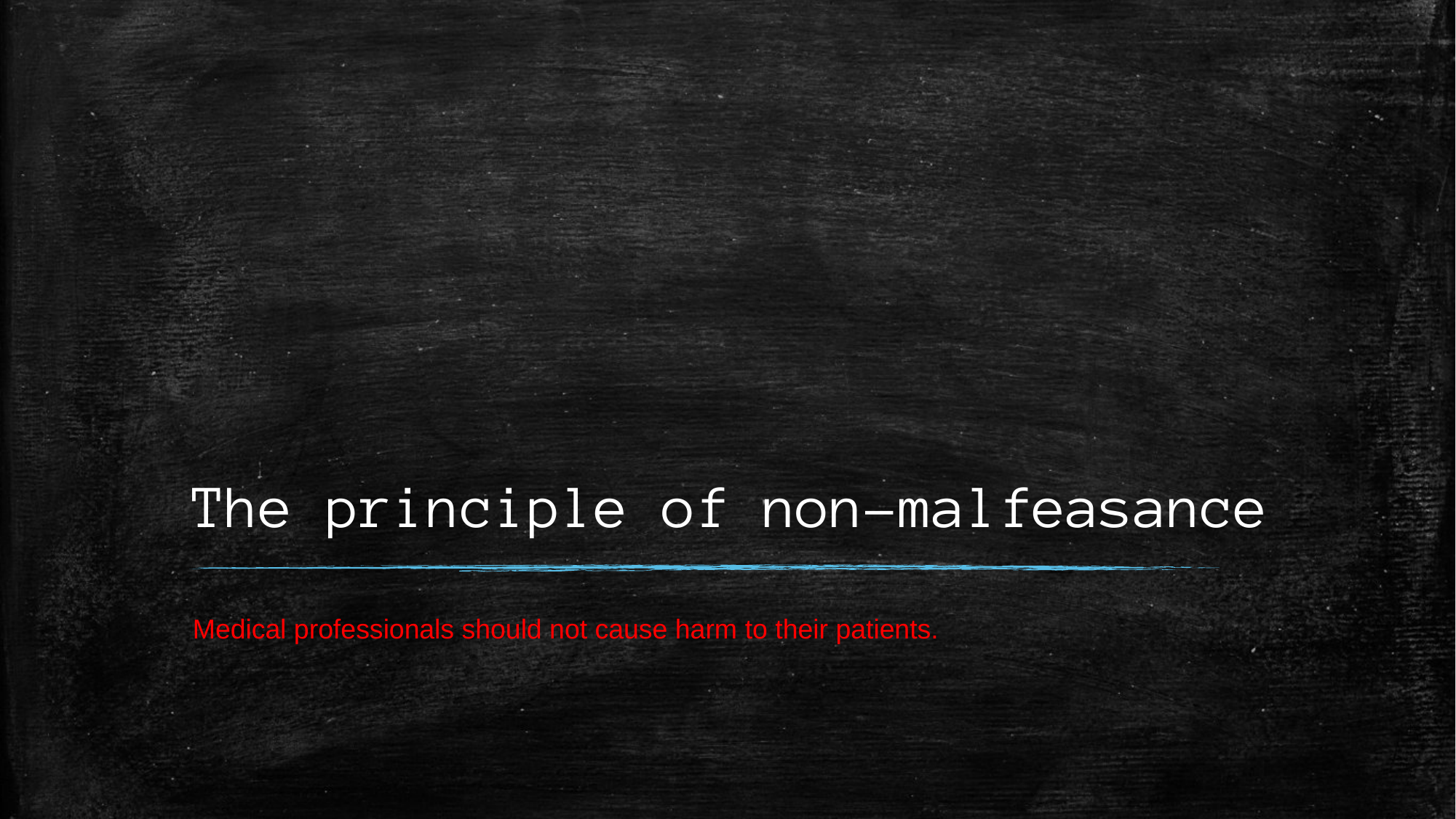

# The principle of non-malfeasance
Medical professionals should not cause harm to their patients.